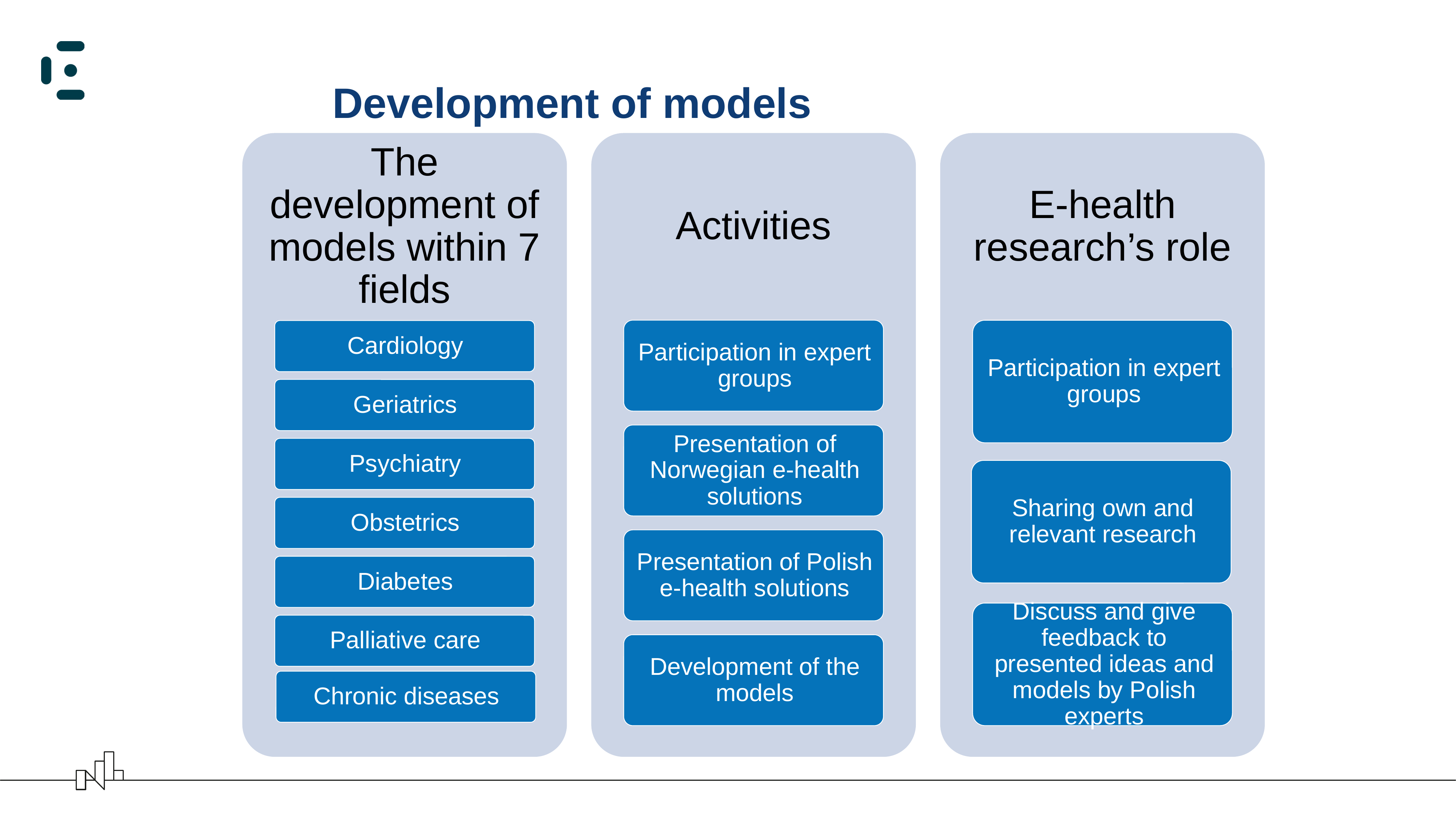

# Development of models
The development of models within 7 fields
Cardiology
Geriatrics
Psychiatry
Obstetrics
Diabetes
Palliative care
Chronic diseases
Activities
Participation in expert groups
Presentation of Norwegian e-health solutions
Presentation of Polish e-health solutions
Development of the models
E-health research’s role
Participation in expert groups
Sharing own and relevant research
Discuss and give feedback to presented ideas and models by Polish experts